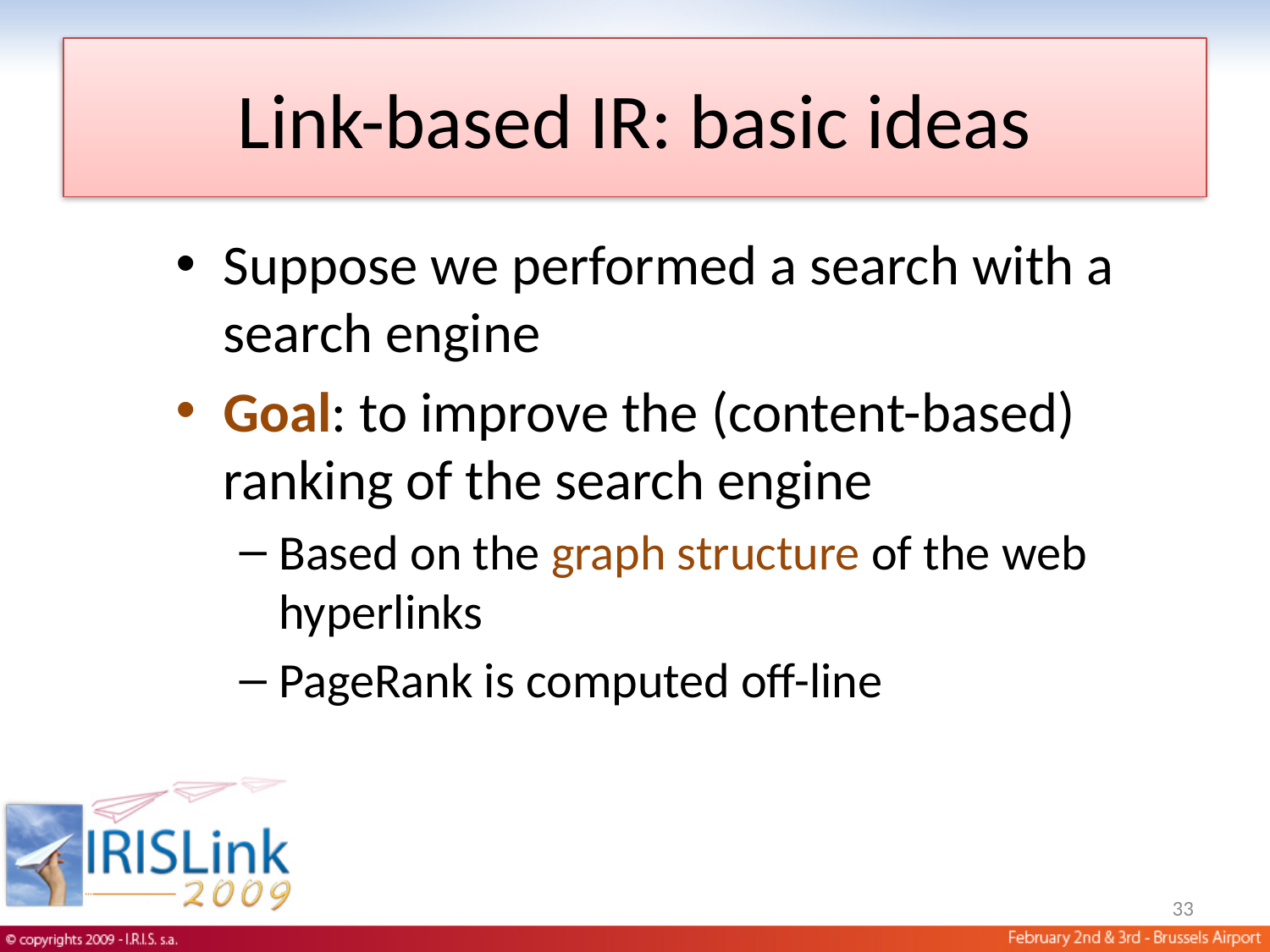

# Link-based IR: basic ideas
Suppose we performed a search with a search engine
Goal: to improve the (content-based) ranking of the search engine
Based on the graph structure of the web hyperlinks
PageRank is computed off-line
33